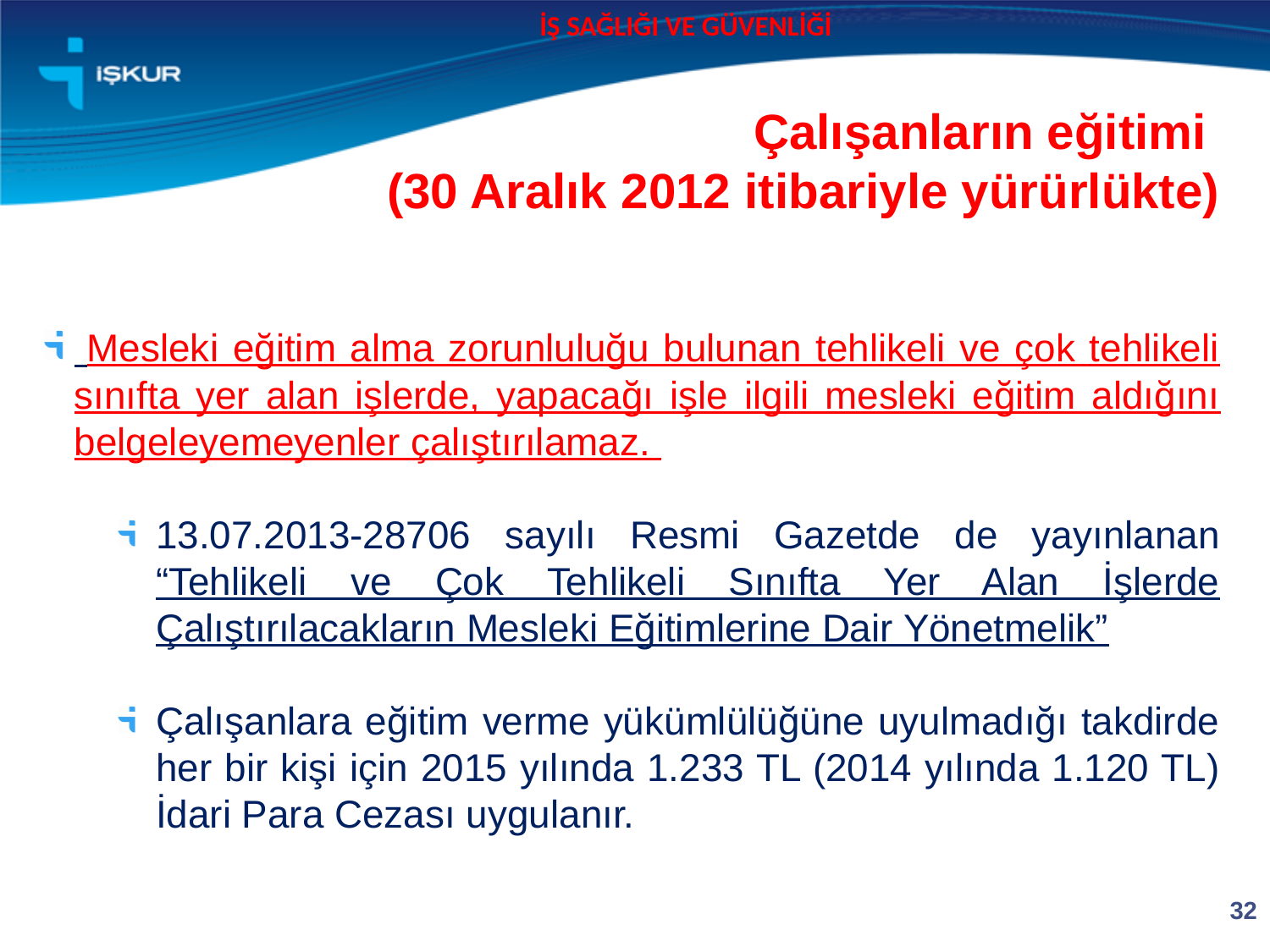

İŞ SAĞLIĞI VE GÜVENLİĞİ
Çalışanların eğitimi
(30 Aralık 2012 itibariyle yürürlükte)

 Mesleki eğitim alma zorunluluğu bulunan tehlikeli ve çok tehlikeli sınıfta yer alan işlerde, yapacağı işle ilgili mesleki eğitim aldığını belgeleyemeyenler çalıştırılamaz.

13.07.2013-28706 sayılı Resmi Gazetde de yayınlanan “Tehlikeli ve Çok Tehlikeli Sınıfta Yer Alan İşlerde Çalıştırılacakların Mesleki Eğitimlerine Dair Yönetmelik”

Çalışanlara eğitim verme yükümlülüğüne uyulmadığı takdirde her bir kişi için 2015 yılında 1.233 TL (2014 yılında 1.120 TL) İdari Para Cezası uygulanır.

32